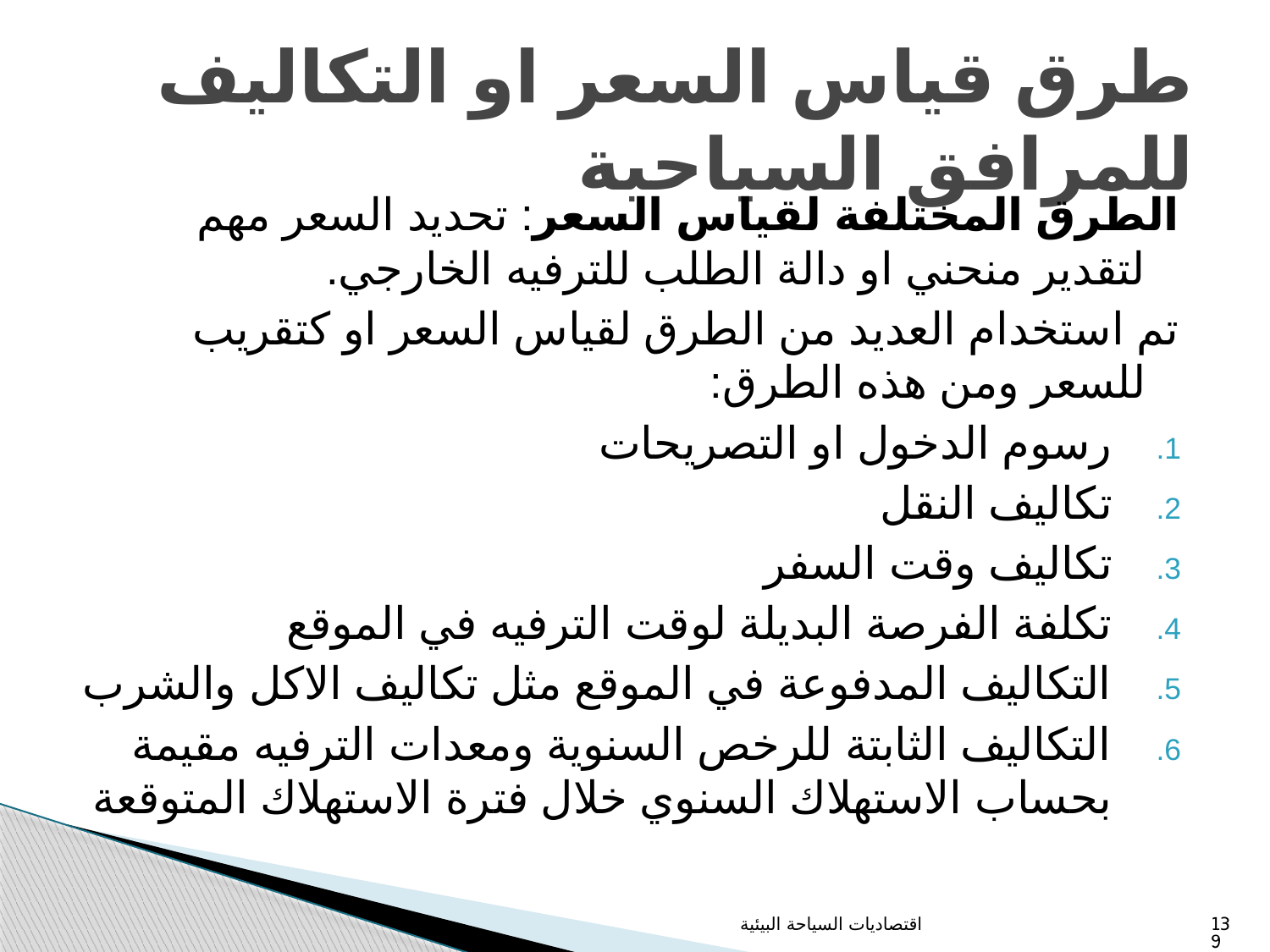

# طرق قياس السعر او التكاليف للمرافق السياحية
الطرق المختلفة لقياس السعر: تحديد السعر مهم لتقدير منحني او دالة الطلب للترفيه الخارجي.
تم استخدام العديد من الطرق لقياس السعر او كتقريب للسعر ومن هذه الطرق:
رسوم الدخول او التصريحات
تكاليف النقل
تكاليف وقت السفر
تكلفة الفرصة البديلة لوقت الترفيه في الموقع
التكاليف المدفوعة في الموقع مثل تكاليف الاكل والشرب
التكاليف الثابتة للرخص السنوية ومعدات الترفيه مقيمة بحساب الاستهلاك السنوي خلال فترة الاستهلاك المتوقعة
اقتصاديات السياحة البيئية
139